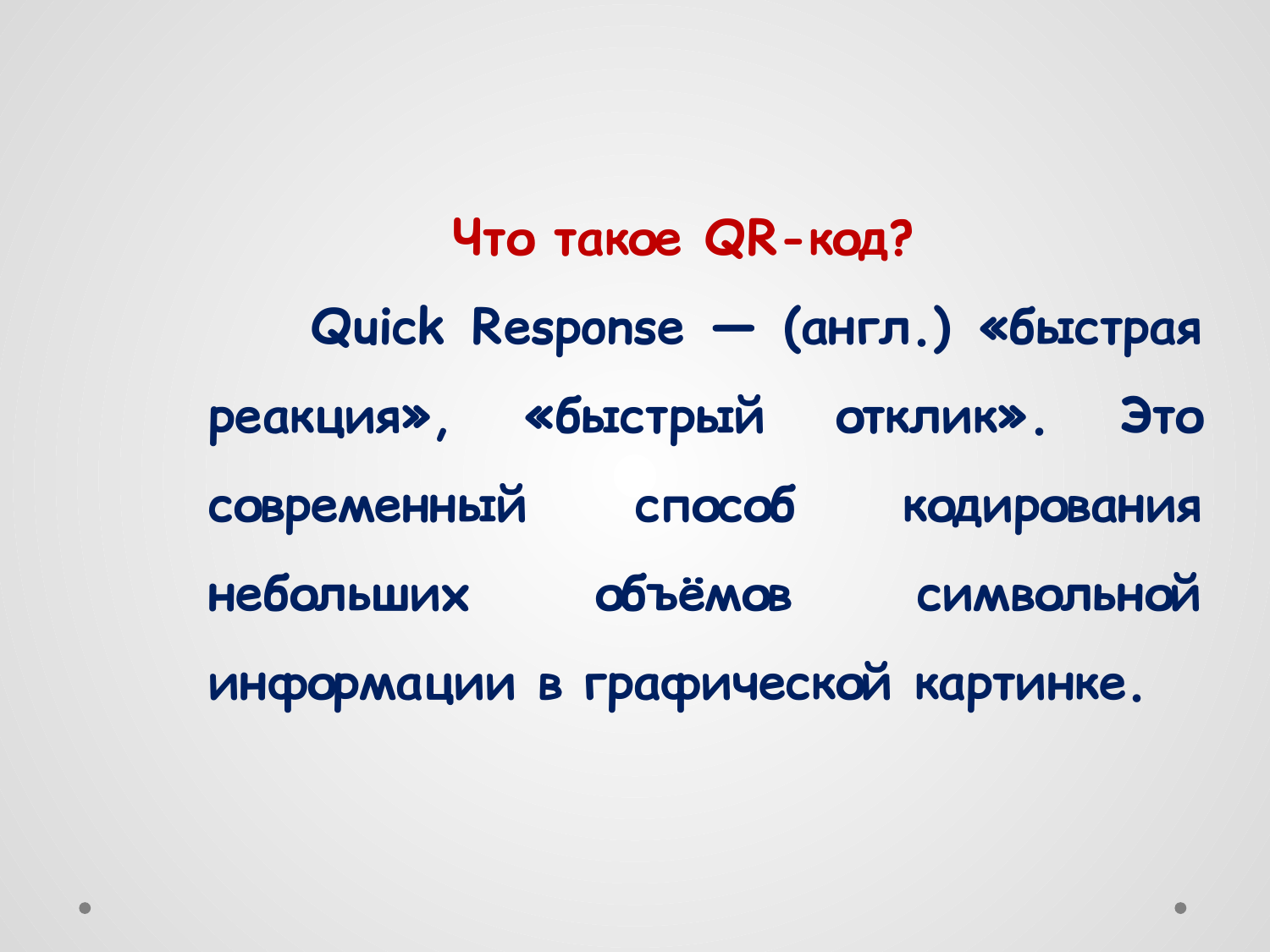

Что такое QR-код?
      Quick Response — (англ.) «быстрая реакция», «быстрый отклик». Это современный способ кодирования небольших объёмов символьной информации в графической картинке.